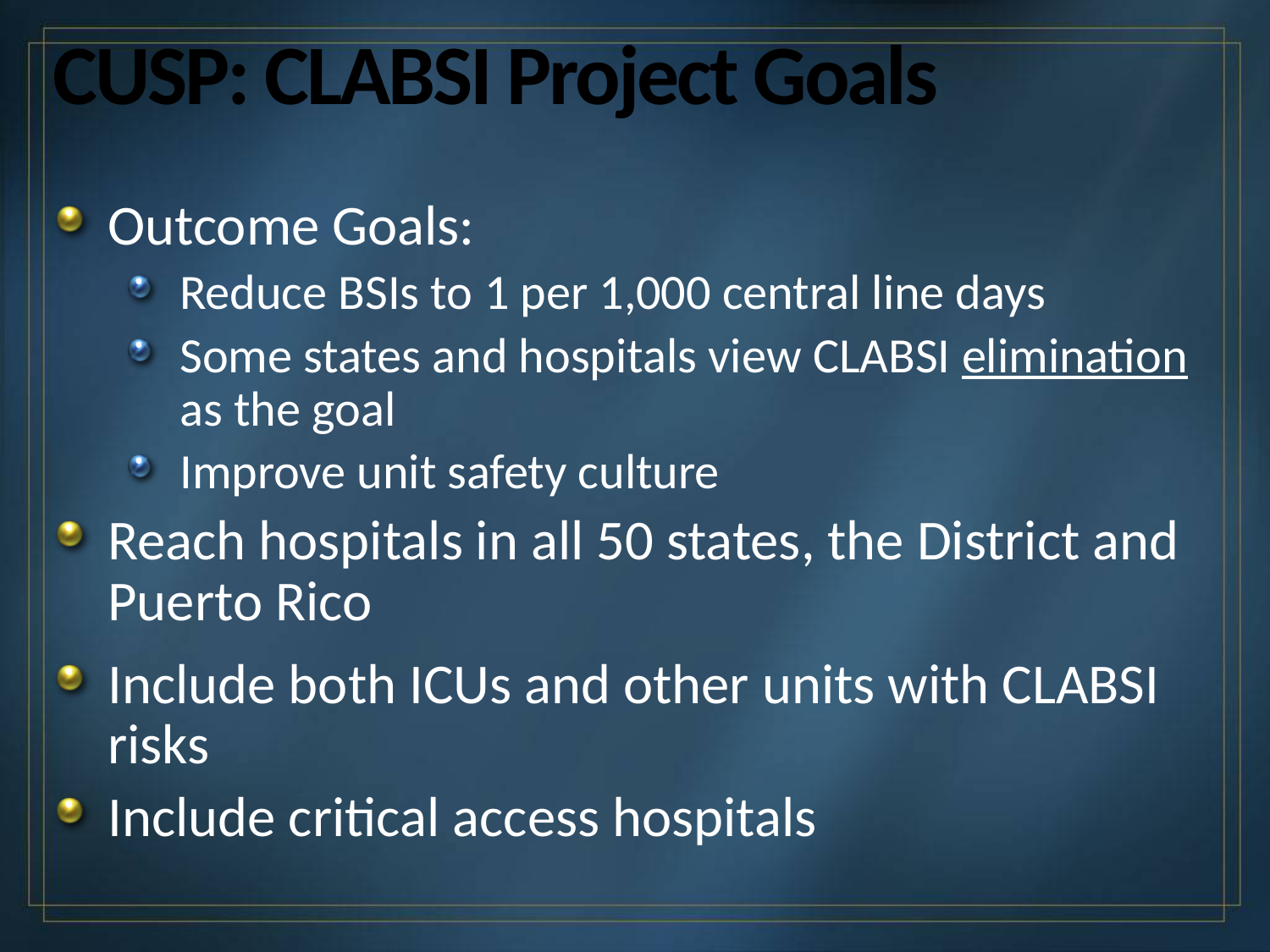

# CUSP: CLABSI Project Goals
Outcome Goals:
Reduce BSIs to 1 per 1,000 central line days
Some states and hospitals view CLABSI elimination as the goal
Improve unit safety culture
Reach hospitals in all 50 states, the District and Puerto Rico
Include both ICUs and other units with CLABSI risks
Include critical access hospitals